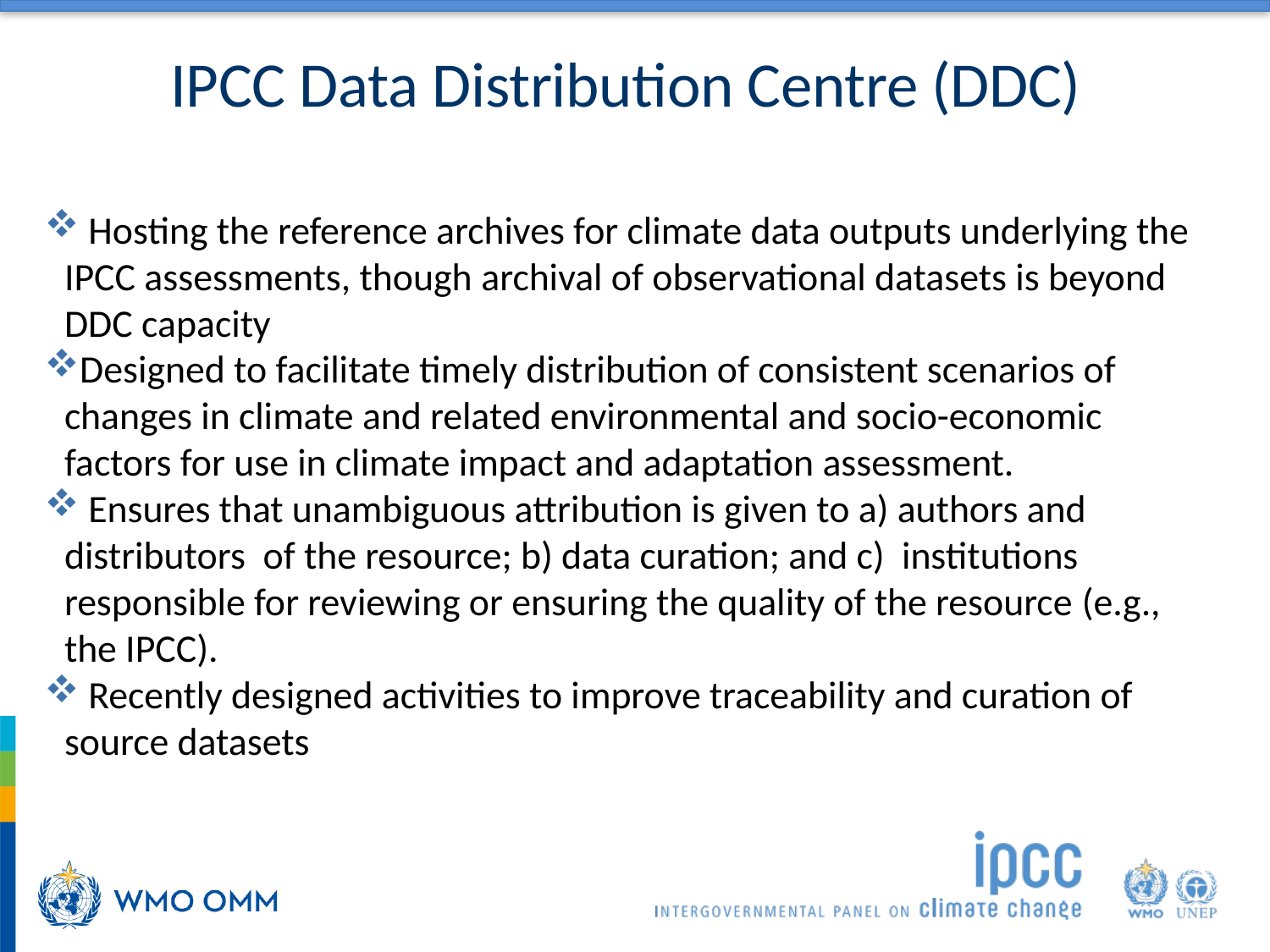

# IPCC Data Distribution Centre (DDC)

 Hosting the reference archives for climate data outputs underlying the IPCC assessments, though archival of observational datasets is beyond DDC capacity
Designed to facilitate timely distribution of consistent scenarios of changes in climate and related environmental and socio-economic factors for use in climate impact and adaptation assessment.
 Ensures that unambiguous attribution is given to a) authors and distributors  of the resource; b) data curation; and c)  institutions responsible for reviewing or ensuring the quality of the resource (e.g., the IPCC).
 Recently designed activities to improve traceability and curation of source datasets